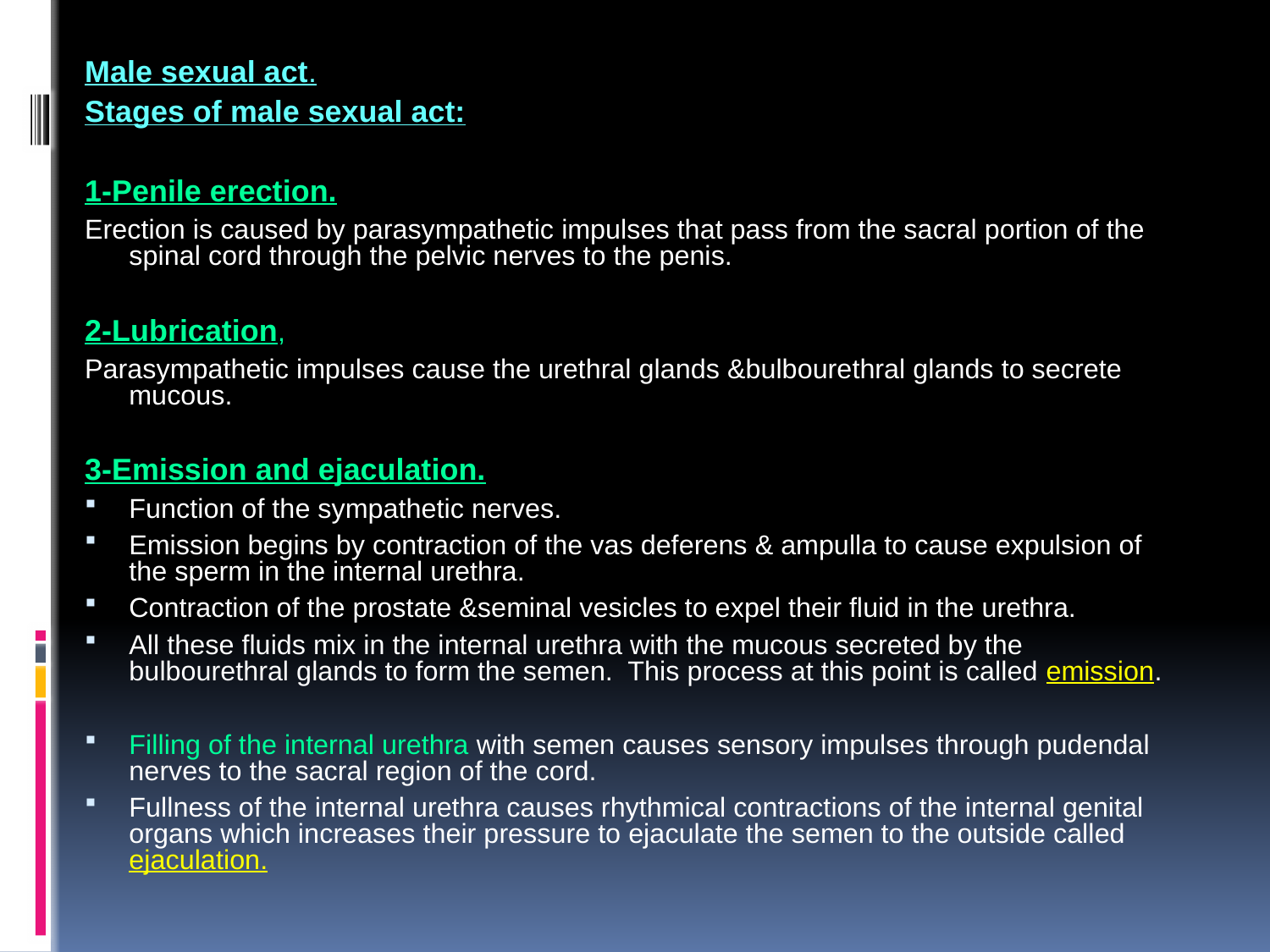

Male sexual act.
Stages of male sexual act:

1-Penile erection.
Erection is caused by parasympathetic impulses that pass from the sacral portion of the spinal cord through the pelvic nerves to the penis.

2-Lubrication,
Parasympathetic impulses cause the urethral glands &bulbourethral glands to secrete mucous.

3-Emission and ejaculation.
Function of the sympathetic nerves.
Emission begins by contraction of the vas deferens & ampulla to cause expulsion of the sperm in the internal urethra.
Contraction of the prostate &seminal vesicles to expel their fluid in the urethra.
All these fluids mix in the internal urethra with the mucous secreted by the bulbourethral glands to form the semen.  This process at this point is called emission.

Filling of the internal urethra with semen causes sensory impulses through pudendal nerves to the sacral region of the cord.
Fullness of the internal urethra causes rhythmical contractions of the internal genital organs which increases their pressure to ejaculate the semen to the outside called ejaculation.